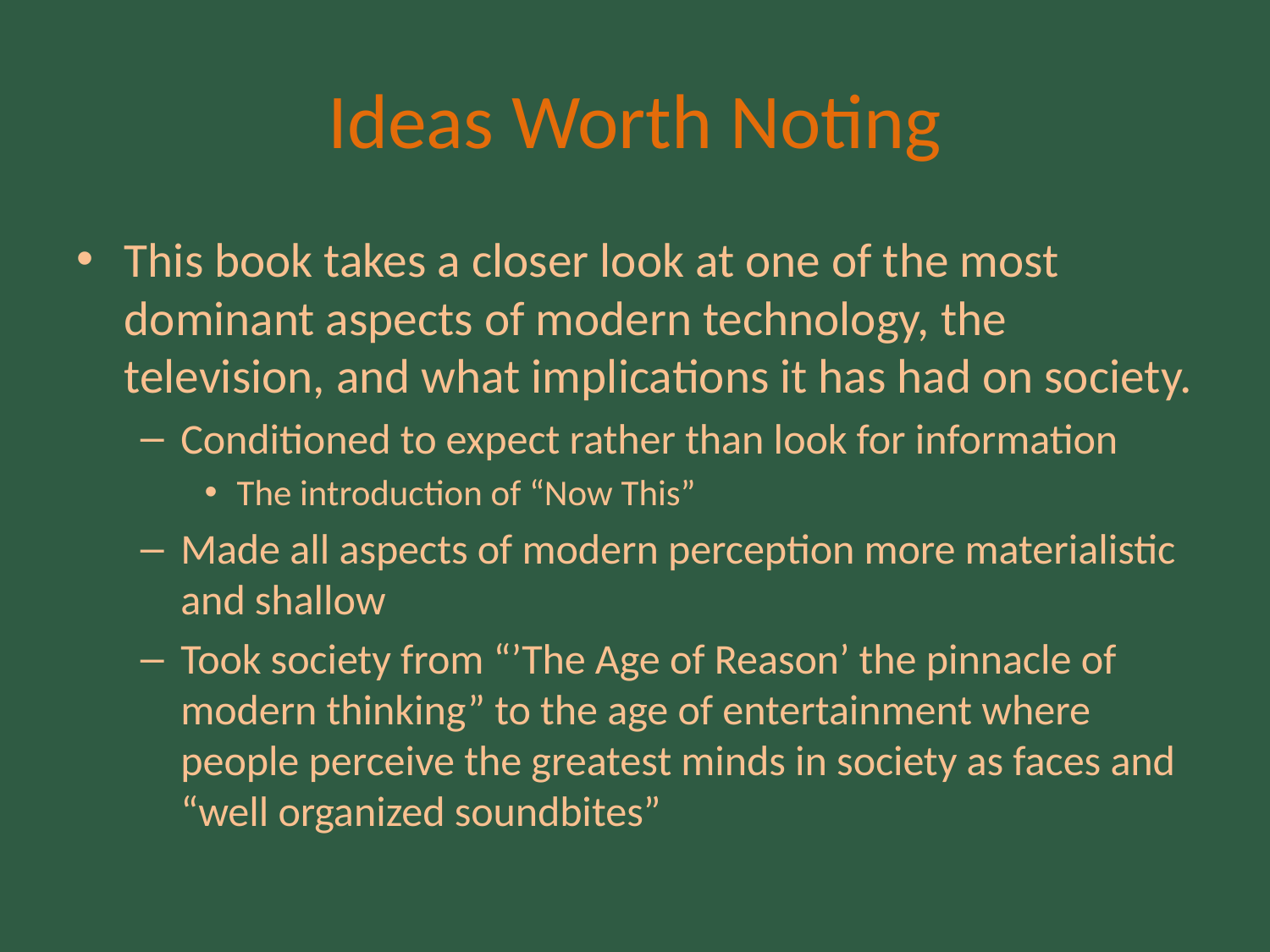

# Ideas Worth Noting
This book takes a closer look at one of the most dominant aspects of modern technology, the television, and what implications it has had on society.
Conditioned to expect rather than look for information
The introduction of “Now This”
Made all aspects of modern perception more materialistic and shallow
Took society from “’The Age of Reason’ the pinnacle of modern thinking” to the age of entertainment where people perceive the greatest minds in society as faces and “well organized soundbites”